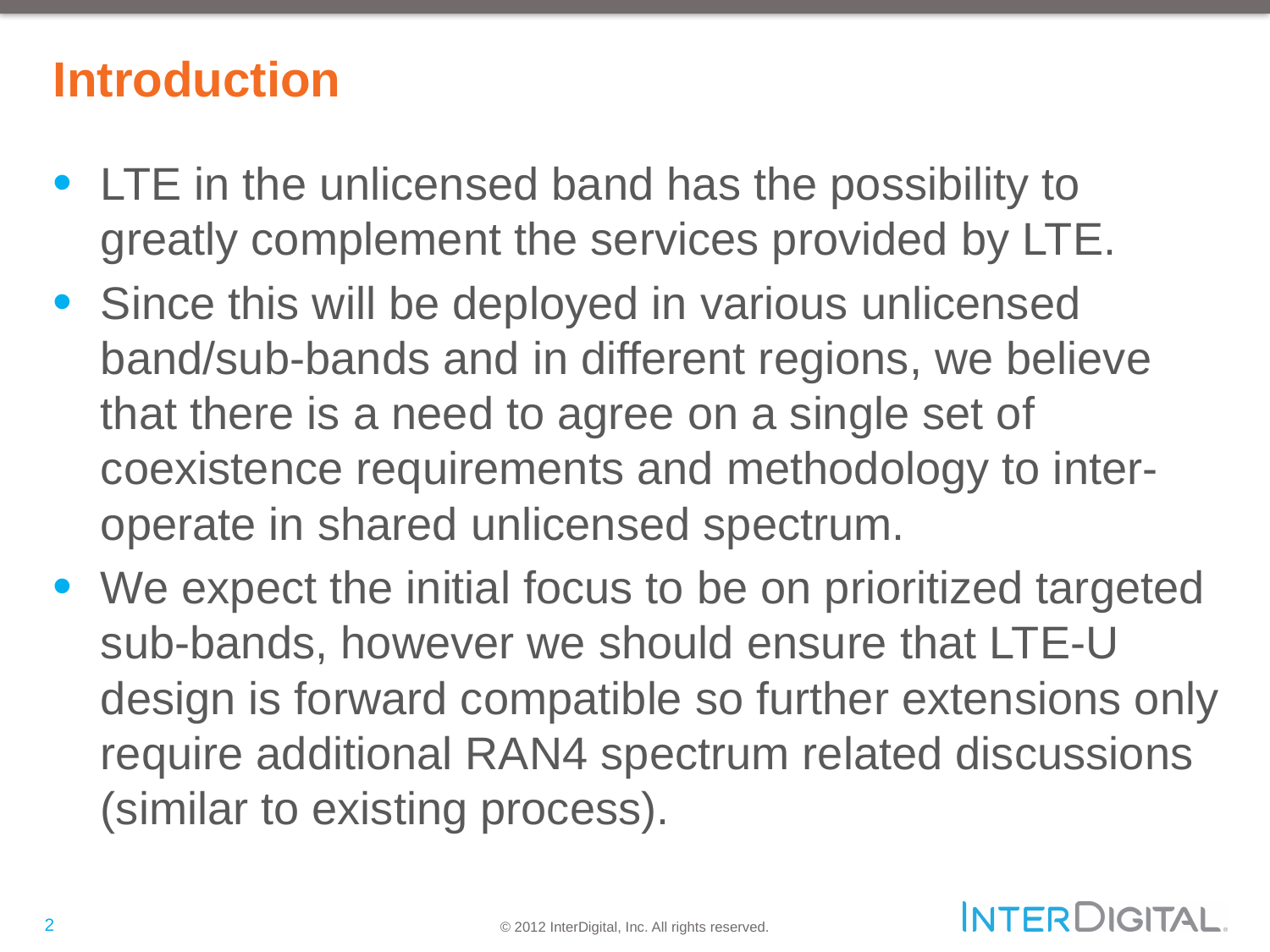

# Introduction
LTE in the unlicensed band has the possibility to greatly complement the services provided by LTE.
Since this will be deployed in various unlicensed band/sub-bands and in different regions, we believe that there is a need to agree on a single set of coexistence requirements and methodology to inter-operate in shared unlicensed spectrum.
We expect the initial focus to be on prioritized targeted sub-bands, however we should ensure that LTE-U design is forward compatible so further extensions only require additional RAN4 spectrum related discussions (similar to existing process).